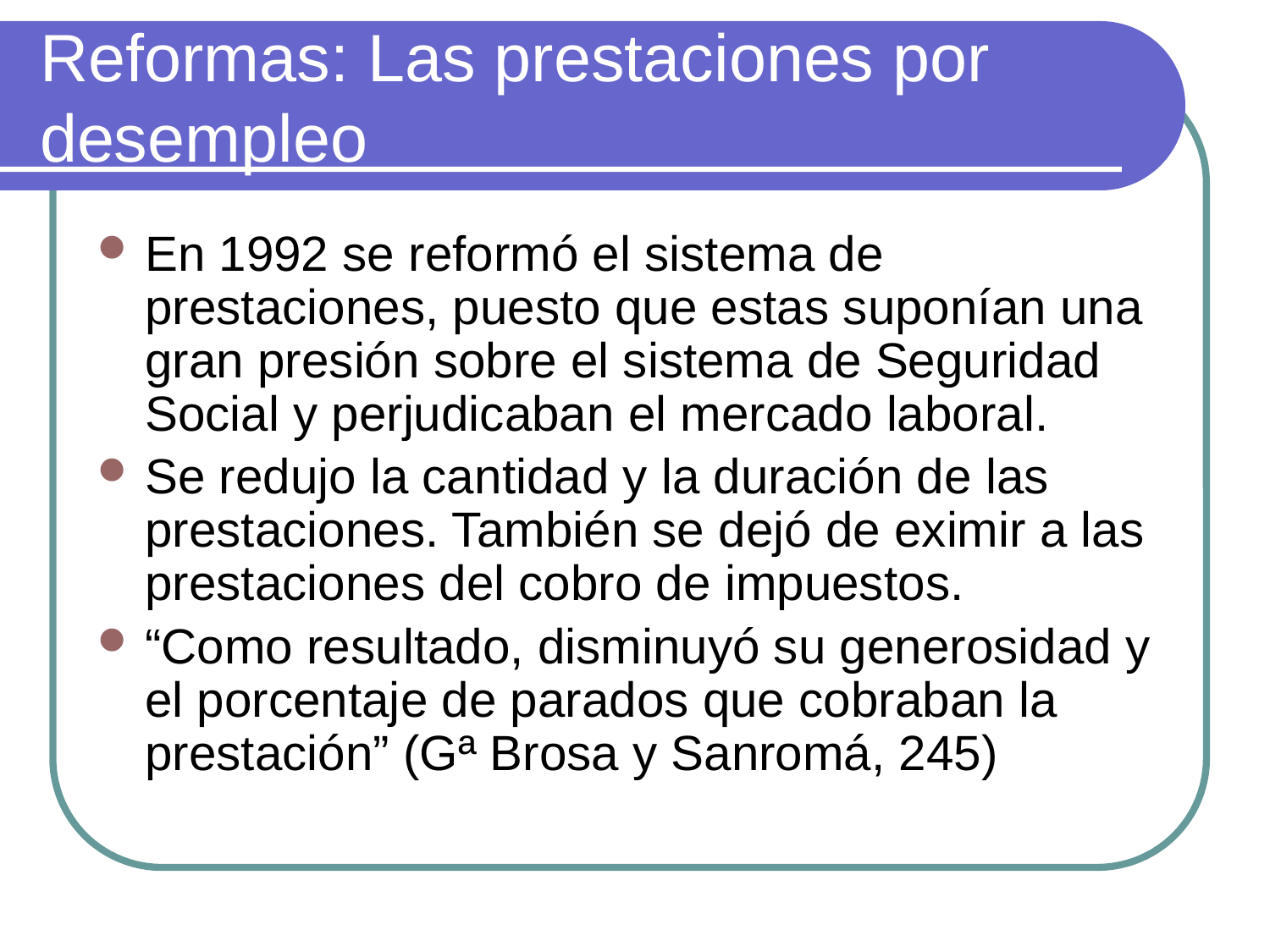

# Reformas: Las prestaciones por desempleo
En 1992 se reformó el sistema de prestaciones, puesto que estas suponían una gran presión sobre el sistema de Seguridad Social y perjudicaban el mercado laboral.
Se redujo la cantidad y la duración de las prestaciones. También se dejó de eximir a las prestaciones del cobro de impuestos.
“Como resultado, disminuyó su generosidad y el porcentaje de parados que cobraban la prestación” (Gª Brosa y Sanromá, 245)